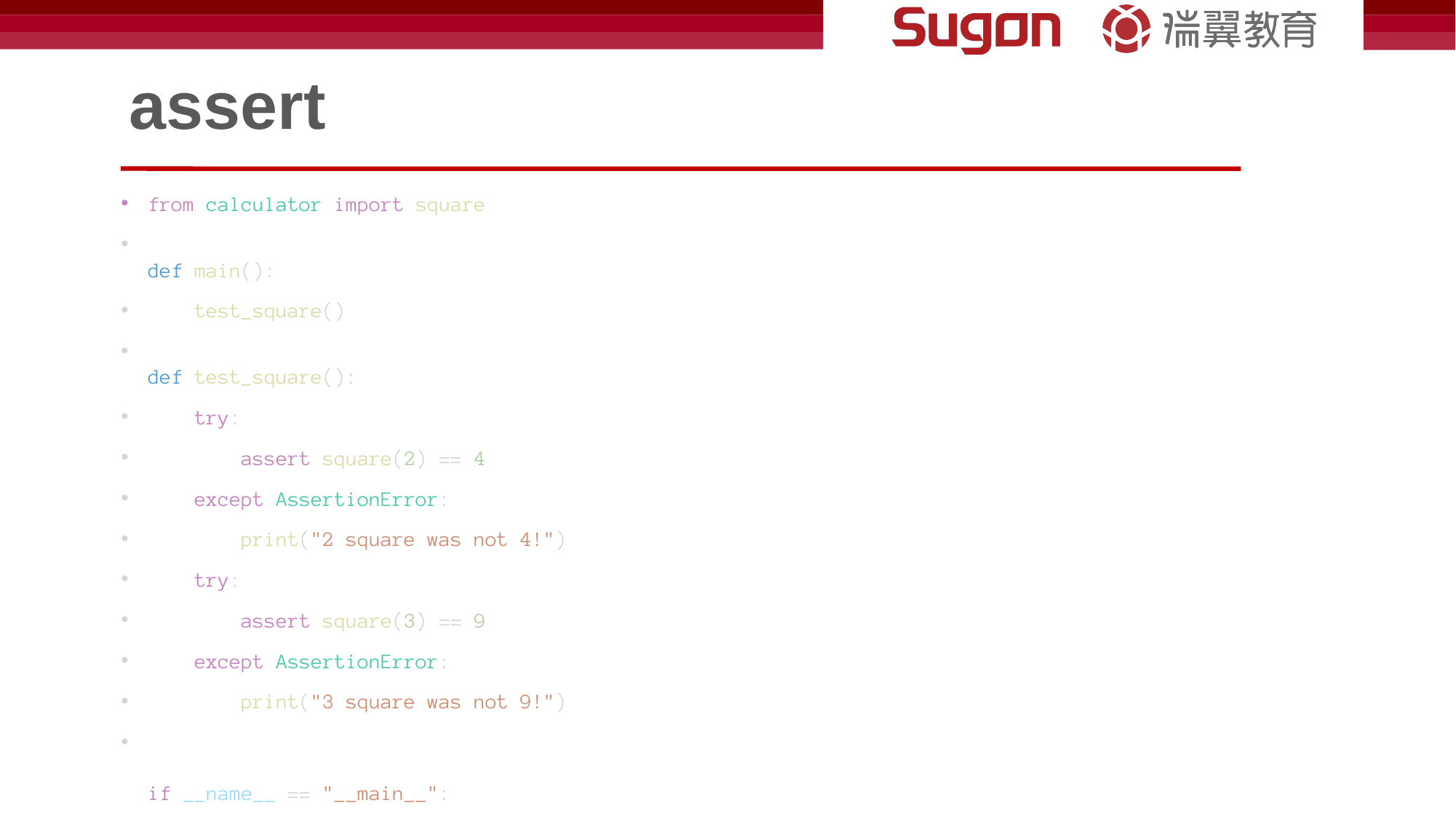

# assert
from calculator import square
def main():
    test_square()
def test_square():
    try:
        assert square(2) == 4
    except AssertionError:
        print("2 square was not 4!")
    try:
        assert square(3) == 9
    except AssertionError:
        print("3 square was not 9!")
if __name__ == "__main__":
    main()